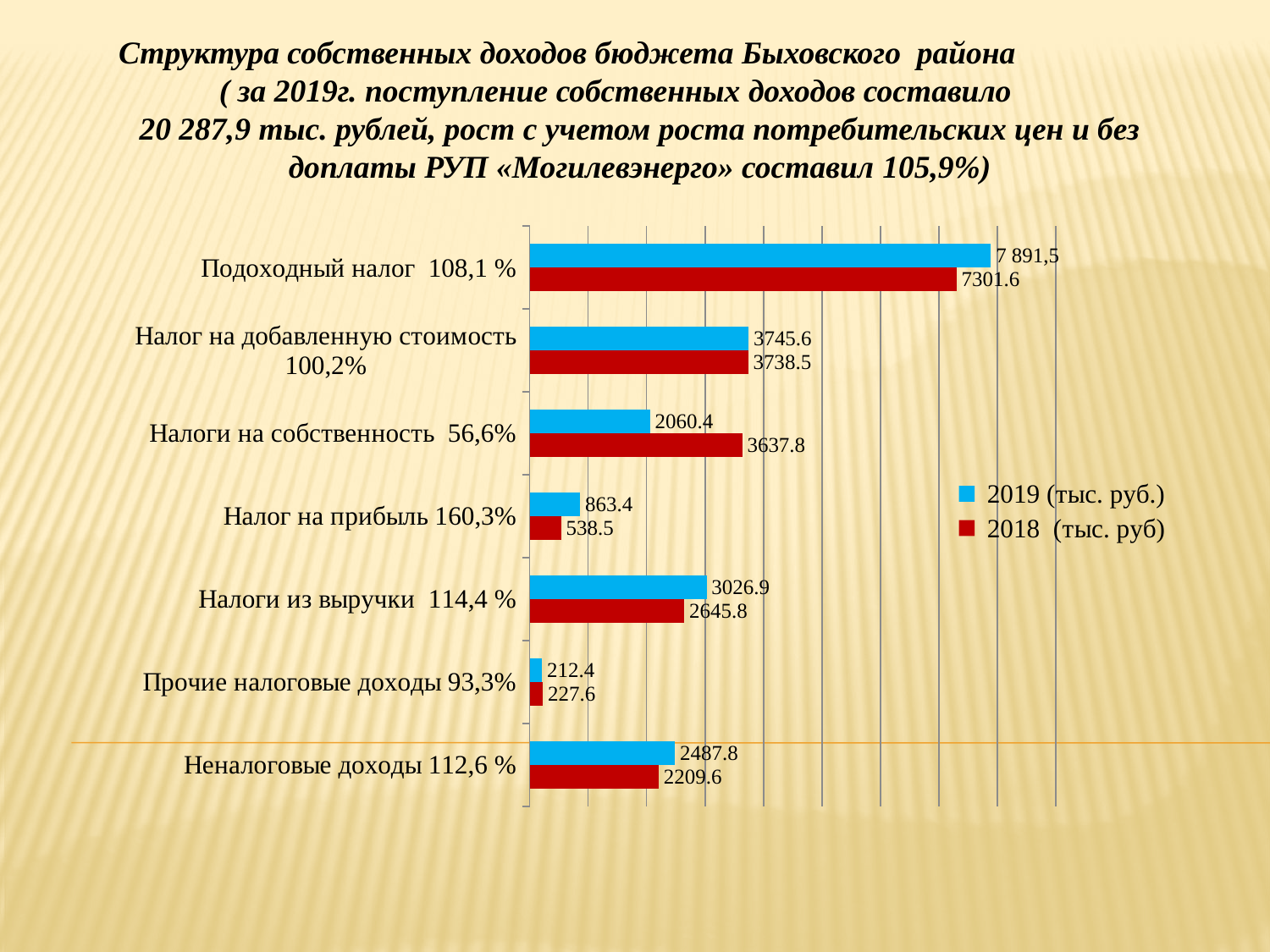

# Структура собственных доходов бюджета Быховского  района                    ( за 2019г. поступление собственных доходов составило 20 287,9 тыс. рублей, рост с учетом роста потребительских цен и без доплаты РУП «Могилевэнерго» составил 105,9%)

### Chart

| Category |  2018  (тыс. руб) |  2019 (тыс. руб.) |
|---|---|---|
|  Неналоговые доходы 112,6 % | 2209.6 | 2487.8 |
| Прочие налоговые доходы 93,3% | 227.6 | 212.4 |
| Налоги из выручки  114,4 % | 2645.8 | 3026.9 |
| Налог на прибыль 160,3% | 538.5 | 863.4 |
| Налоги на собственность  56,6% | 3637.8 | 2060.4 |
| Налог на добавленную стоимость 100,2% | 3738.5 | 3745.6 |
| Подоходный налог  108,1 % | 7301.6 | 7890.9 |